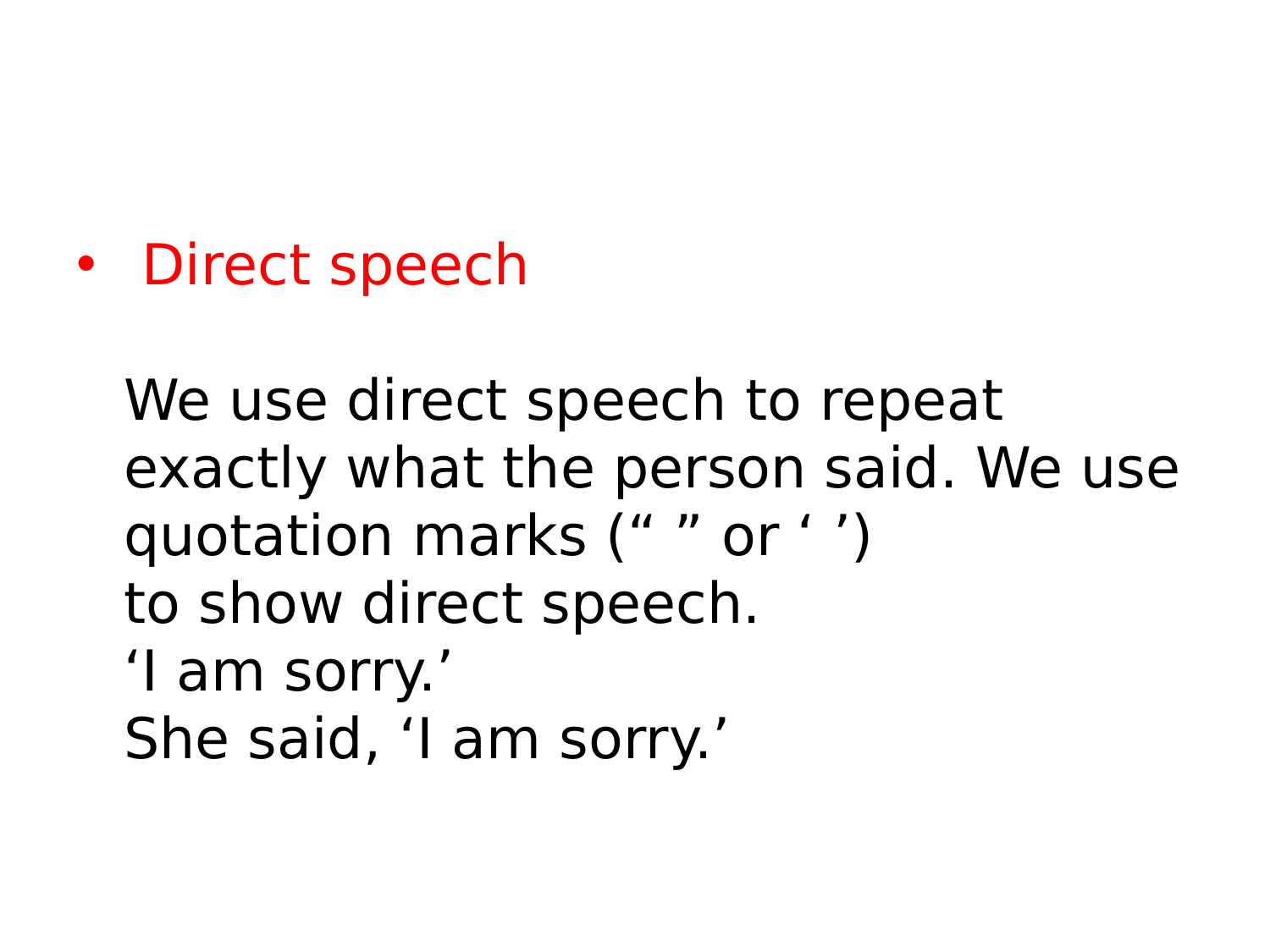

#
 Direct speech
We use direct speech to repeat exactly what the person said. We use quotation marks (“ ” or ‘ ’)
to show direct speech.
‘I am sorry.’
She said, ‘I am sorry.’